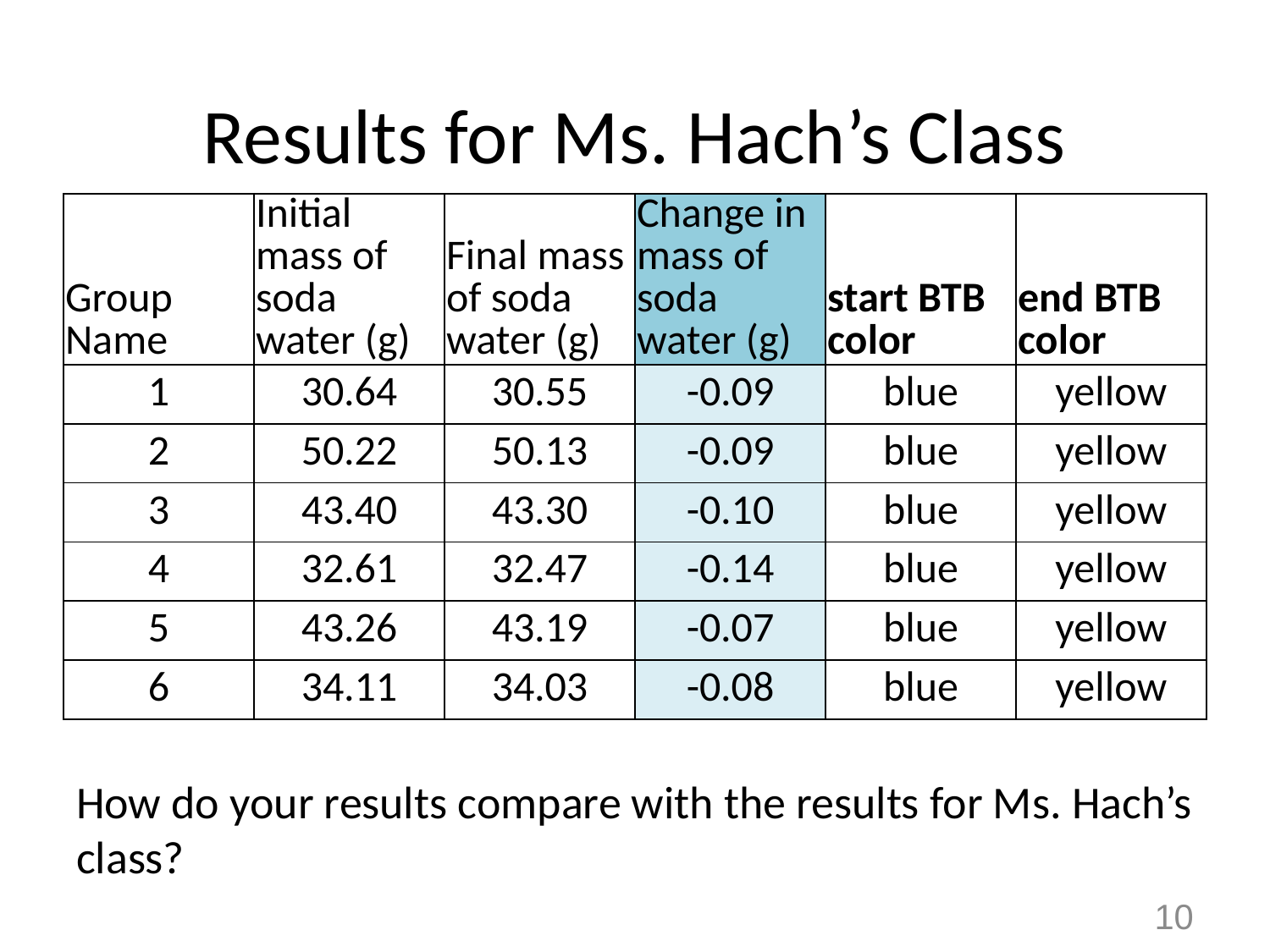

# Results for Ms. Hach’s Class
| Group Name | Initial mass of soda water (g) | Final mass of soda water (g) | Change in mass of soda water (g) | start BTB color | end BTB color |
| --- | --- | --- | --- | --- | --- |
| 1 | 30.64 | 30.55 | -0.09 | blue | yellow |
| 2 | 50.22 | 50.13 | -0.09 | blue | yellow |
| 3 | 43.40 | 43.30 | -0.10 | blue | yellow |
| 4 | 32.61 | 32.47 | -0.14 | blue | yellow |
| 5 | 43.26 | 43.19 | -0.07 | blue | yellow |
| 6 | 34.11 | 34.03 | -0.08 | blue | yellow |
How do your results compare with the results for Ms. Hach’s class?
10